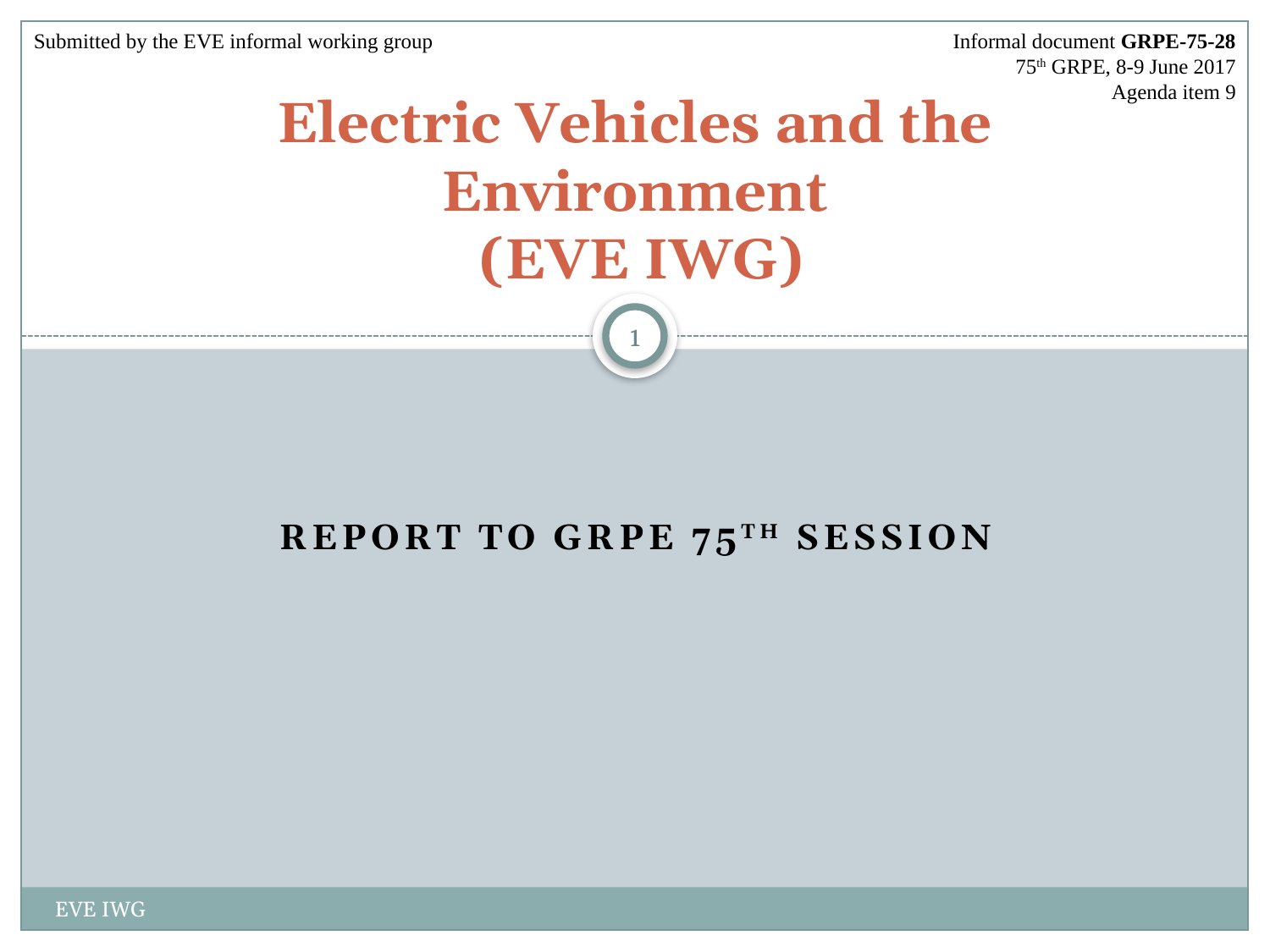

Submitted by the EVE informal working group
Informal document GRPE-75-28
75th GRPE, 8-9 June 2017
Agenda item 9
# Electric Vehicles and the Environment (EVE IWG)
1
Report to GRPE 75th Session
EVE IWG